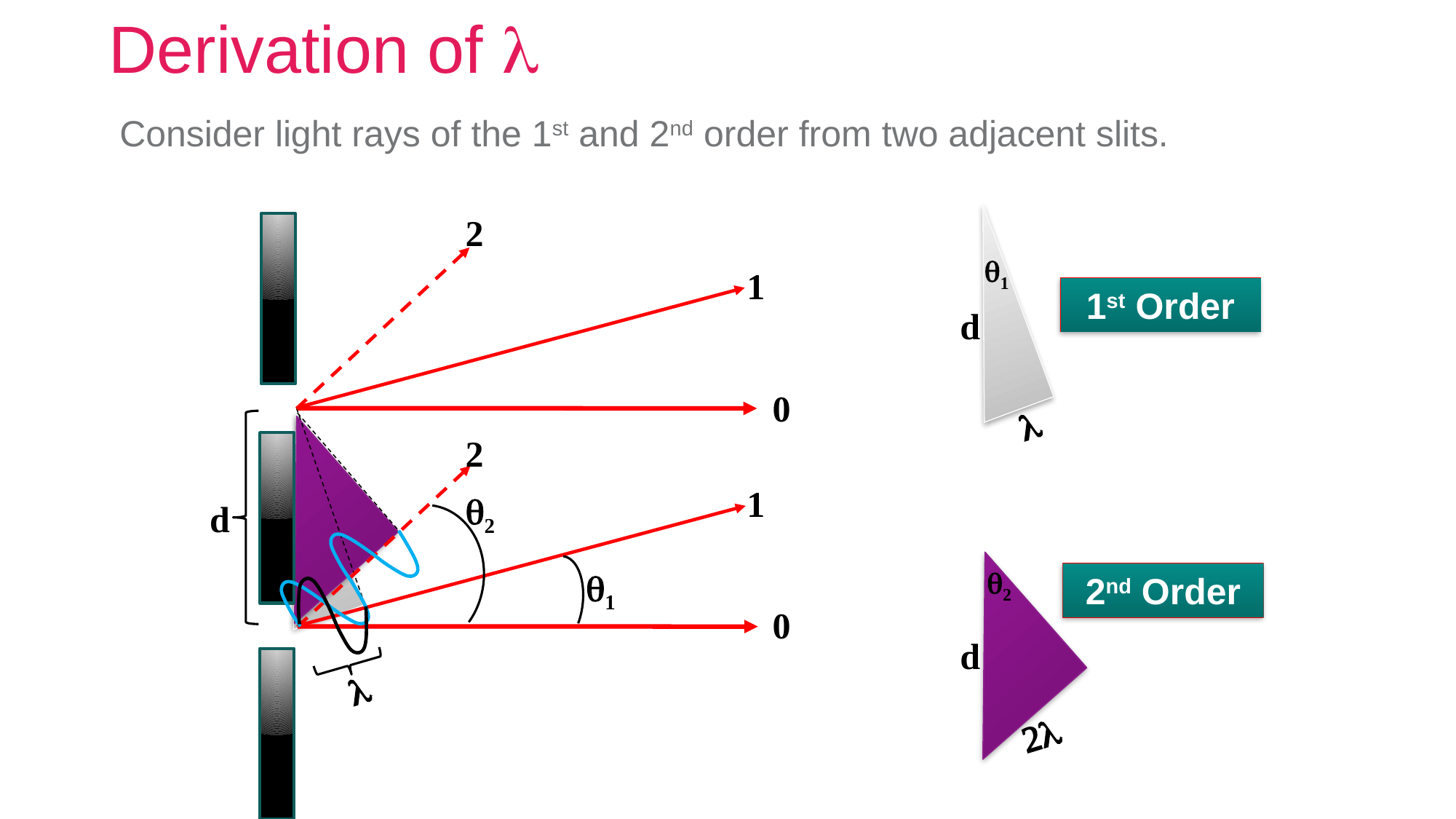

# Derivation of λ
Consider light rays of the 1st and 2nd order from two adjacent slits.
2

θ1
1
1st Order
d
0
λ

2

1
θ2
d

θ2
θ1
2nd Order

0
d

λ
2λ